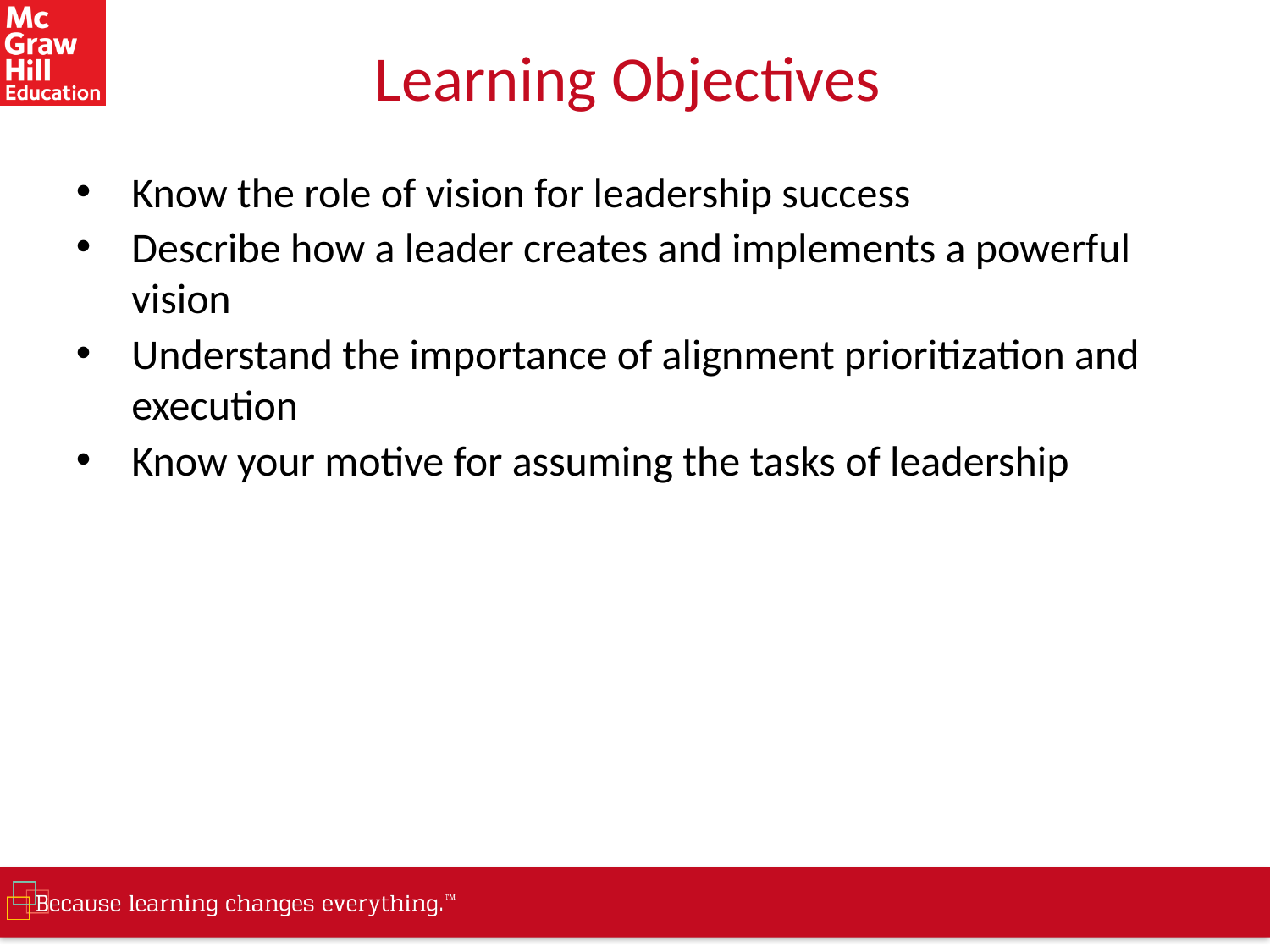

# Learning Objectives
Know the role of vision for leadership success
Describe how a leader creates and implements a powerful vision
Understand the importance of alignment prioritization and execution
Know your motive for assuming the tasks of leadership